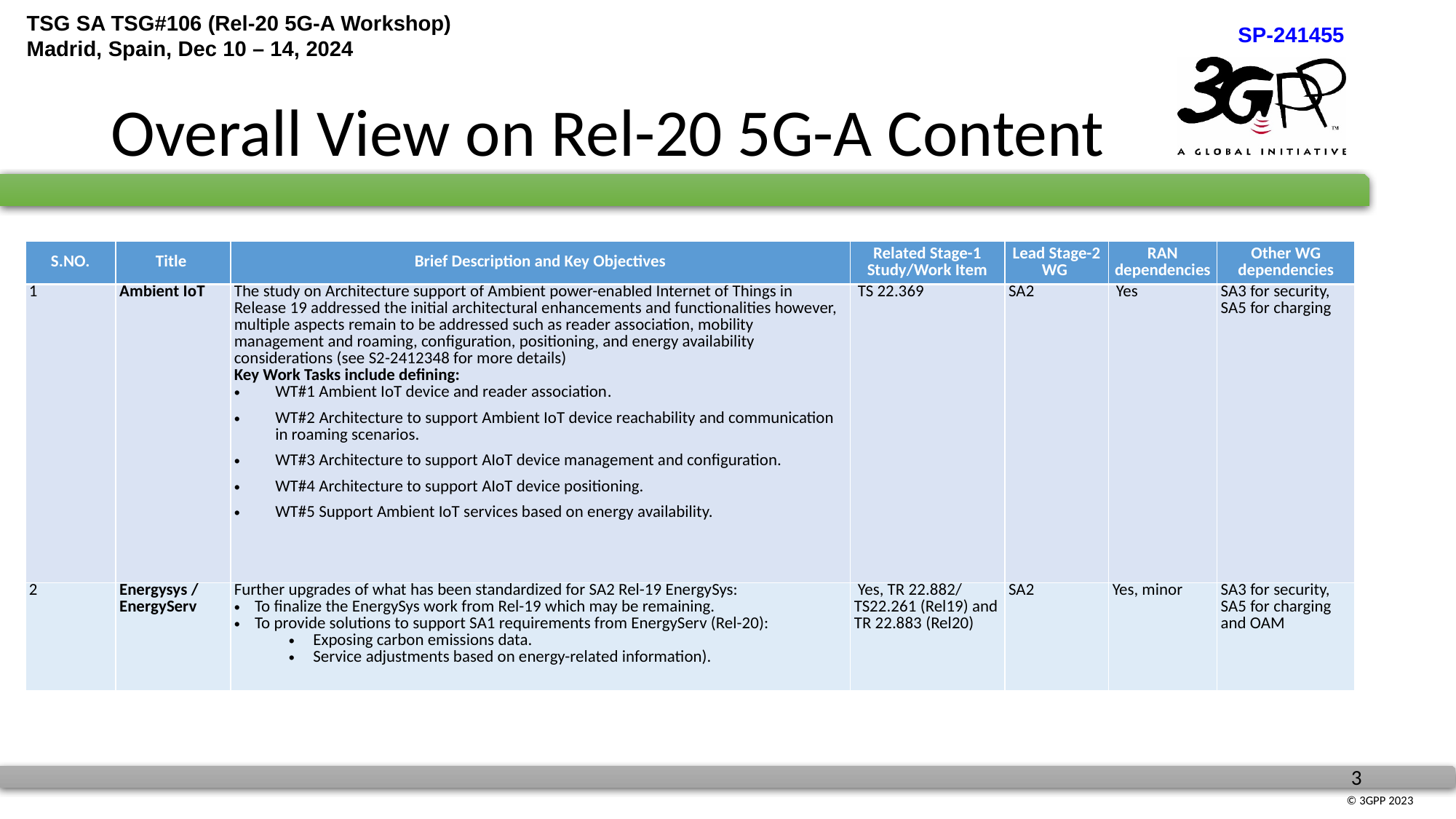

# Overall View on Rel-20 5G-A Content
| S.NO. | Title | Brief Description and Key Objectives | Related Stage-1 Study/Work Item | Lead Stage-2 WG | RAN dependencies | Other WG dependencies |
| --- | --- | --- | --- | --- | --- | --- |
| 1 | Ambient IoT | The study on Architecture support of Ambient power-enabled Internet of Things in Release 19 addressed the initial architectural enhancements and functionalities however, multiple aspects remain to be addressed such as reader association, mobility management and roaming, configuration, positioning, and energy availability considerations (see S2-2412348 for more details) Key Work Tasks include defining: WT#1 Ambient IoT device and reader association. WT#2 Architecture to support Ambient IoT device reachability and communication in roaming scenarios. WT#3 Architecture to support AIoT device management and configuration. WT#4 Architecture to support AIoT device positioning. WT#5 Support Ambient IoT services based on energy availability. | TS 22.369 | SA2 | Yes | SA3 for security, SA5 for charging |
| 2 | Energysys / EnergyServ | Further upgrades of what has been standardized for SA2 Rel-19 EnergySys: To finalize the EnergySys work from Rel-19 which may be remaining. To provide solutions to support SA1 requirements from EnergyServ (Rel-20): Exposing carbon emissions data. Service adjustments based on energy-related information). | Yes, TR 22.882/ TS22.261 (Rel19) and TR 22.883 (Rel20) | SA2 | Yes, minor | SA3 for security, SA5 for charging and OAM |